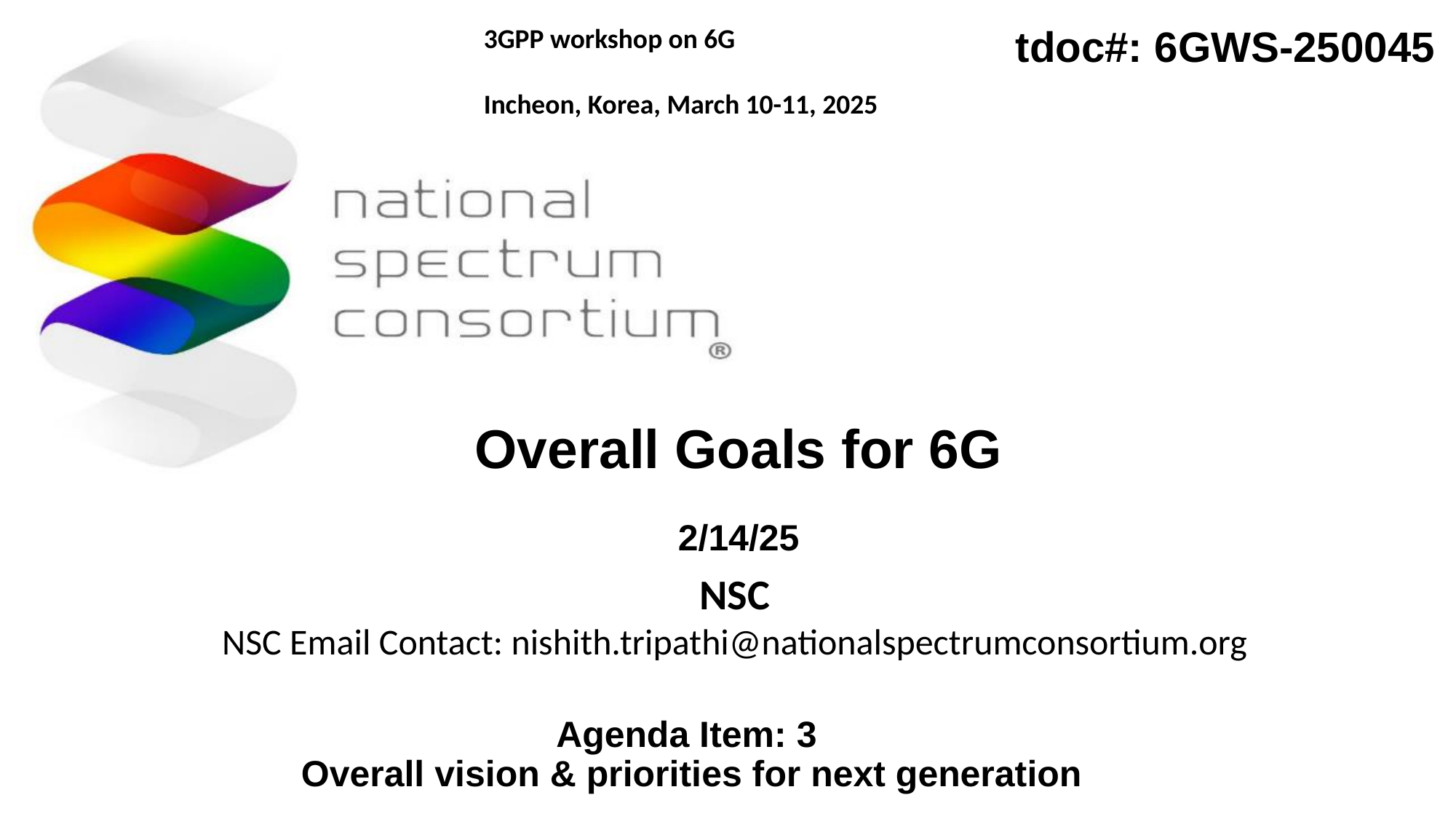

tdoc#: 6GWS-250045
3GPP workshop on 6G
Incheon, Korea, March 10-11, 2025
# Overall Goals for 6G 2/14/25
NSC
NSC Email Contact: nishith.tripathi@nationalspectrumconsortium.org
Agenda Item: 3
 Overall vision & priorities for next generation